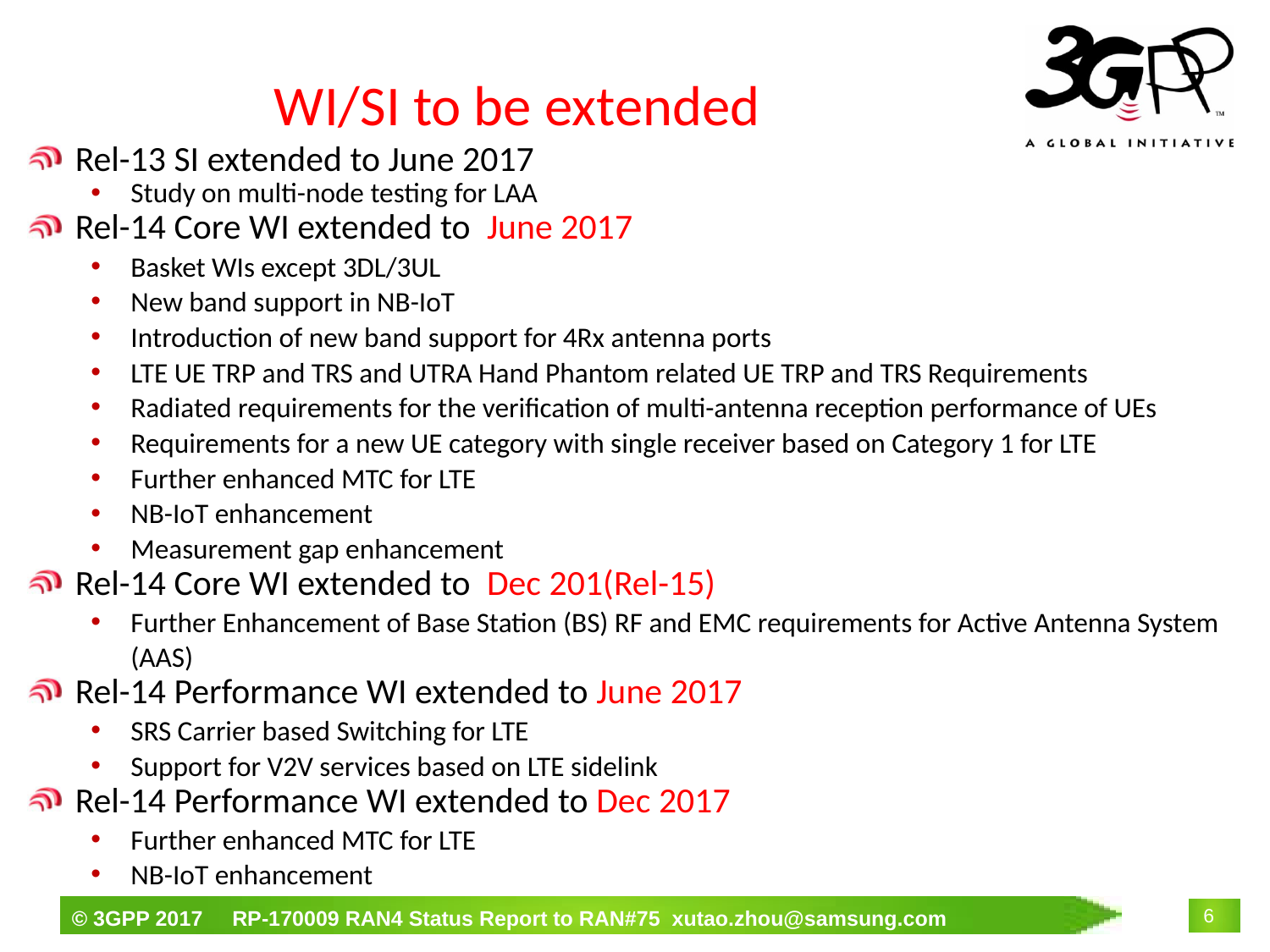

# WI/SI to be extended
Rel-13 SI extended to June 2017
Study on multi-node testing for LAA
Rel-14 Core WI extended to  June 2017
Basket WIs except 3DL/3UL
New band support in NB-IoT
Introduction of new band support for 4Rx antenna ports
LTE UE TRP and TRS and UTRA Hand Phantom related UE TRP and TRS Requirements
Radiated requirements for the verification of multi-antenna reception performance of UEs
Requirements for a new UE category with single receiver based on Category 1 for LTE
Further enhanced MTC for LTE
NB-IoT enhancement
Measurement gap enhancement
Rel-14 Core WI extended to  Dec 201(Rel-15)
Further Enhancement of Base Station (BS) RF and EMC requirements for Active Antenna System (AAS)
Rel-14 Performance WI extended to June 2017
SRS Carrier based Switching for LTE
Support for V2V services based on LTE sidelink
Rel-14 Performance WI extended to Dec 2017
Further enhanced MTC for LTE
NB-IoT enhancement